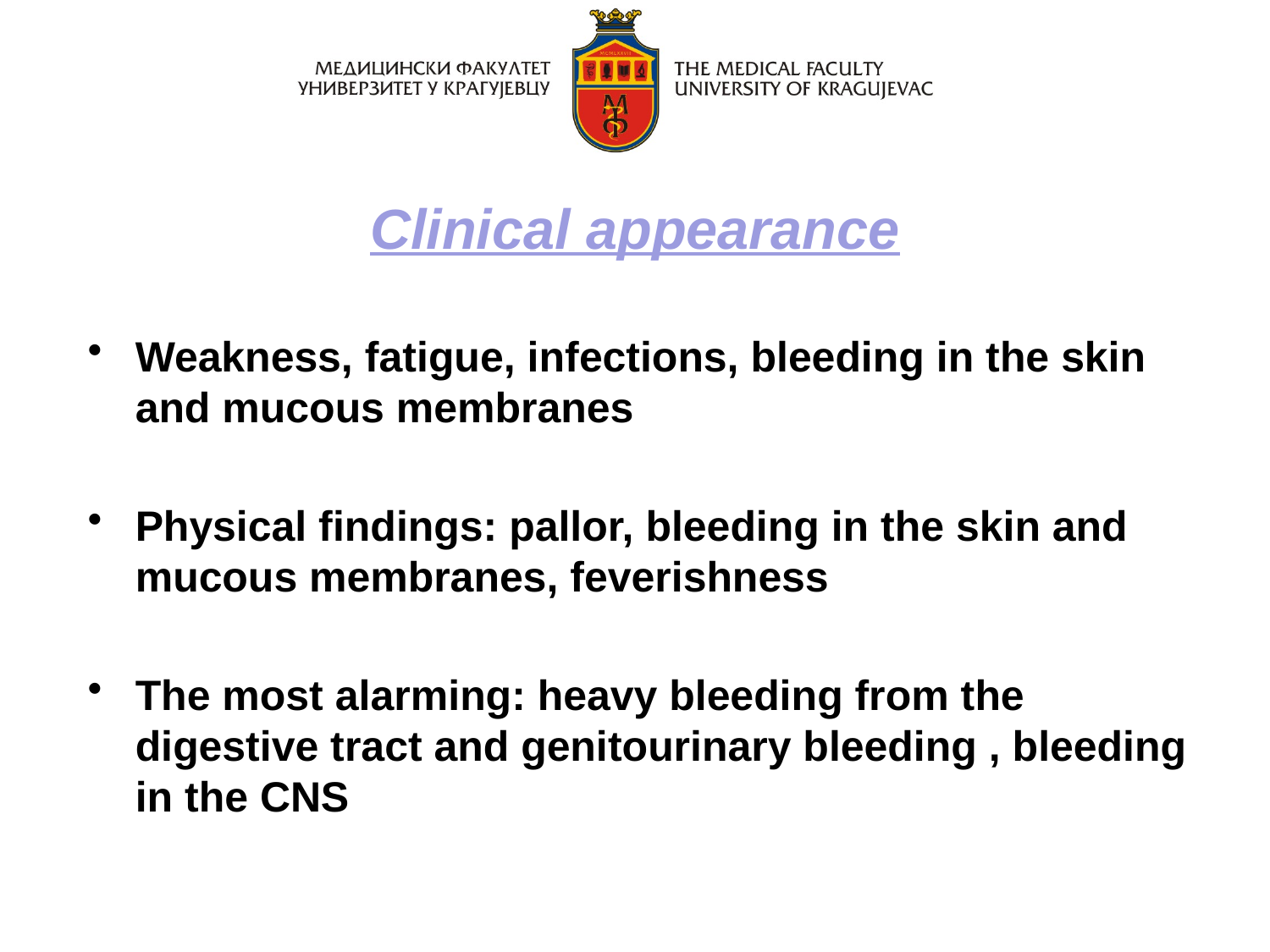

# Clinical appearance
Weakness, fatigue, infections, bleeding in the skin and mucous membranes

Physical findings: pallor, bleeding in the skin and mucous membranes, feverishness

The most alarming: heavy bleeding from the digestive tract and genitourinary bleeding , bleeding in the CNS